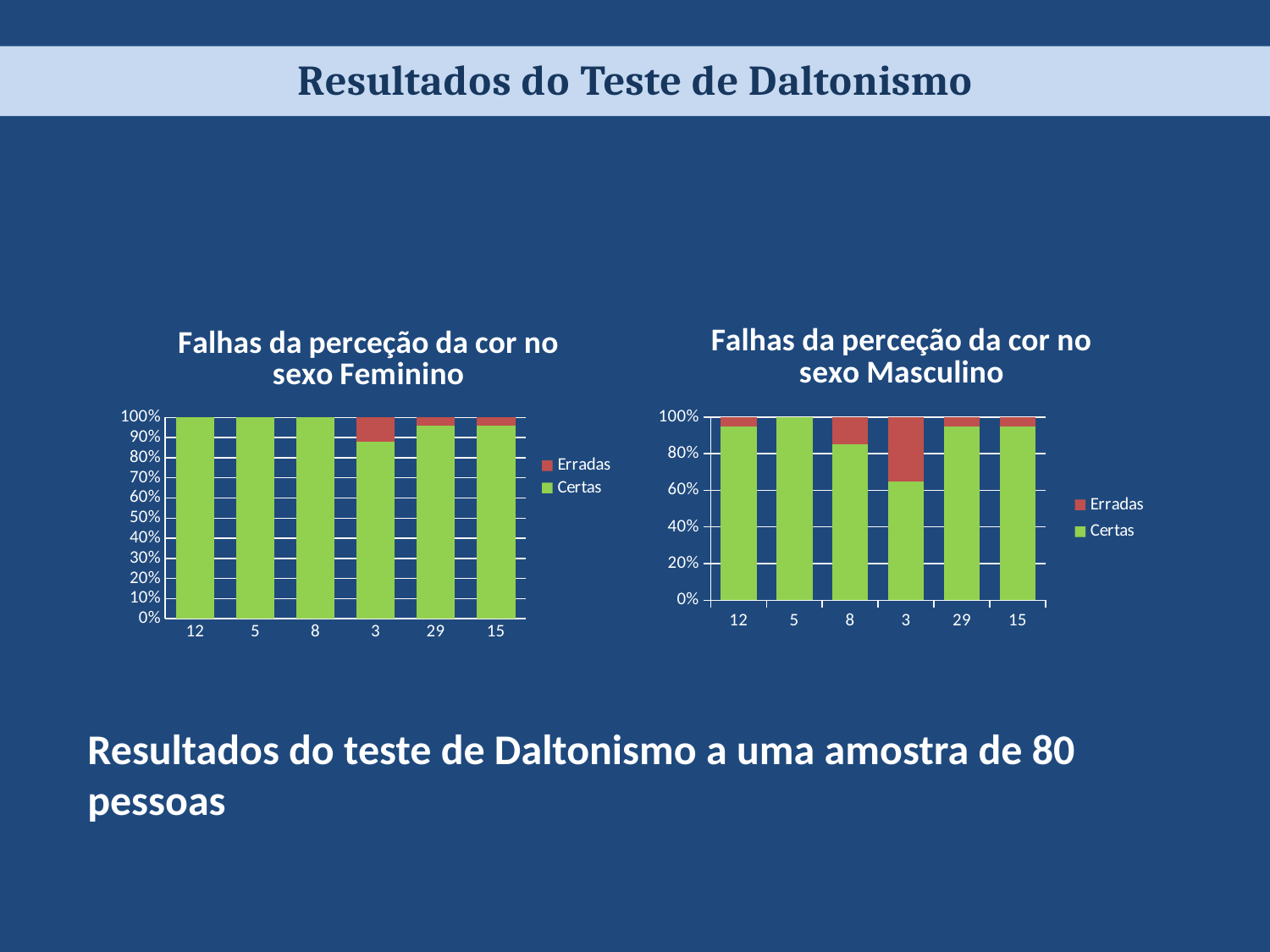

Resultados do Teste de Daltonismo

### Chart: Falhas da perceção da cor no sexo Masculino

| Category | Certas | Erradas |
|---|---|---|
| 12 | 19.0 | 1.0 |
| 5 | 20.0 | 0.0 |
| 8 | 17.0 | 3.0 |
| 3 | 13.0 | 7.0 |
| 29 | 19.0 | 1.0 |
| 15 | 19.0 | 1.0 |

### Chart: Falhas da perceção da cor no sexo Feminino

| Category | Certas | Erradas |
|---|---|---|
| 12 | 25.0 | 0.0 |
| 5 | 25.0 | 0.0 |
| 8 | 25.0 | 0.0 |
| 3 | 22.0 | 3.0 |
| 29 | 24.0 | 1.0 |
| 15 | 24.0 | 1.0 |
Resultados do teste de Daltonismo a uma amostra de 80 pessoas